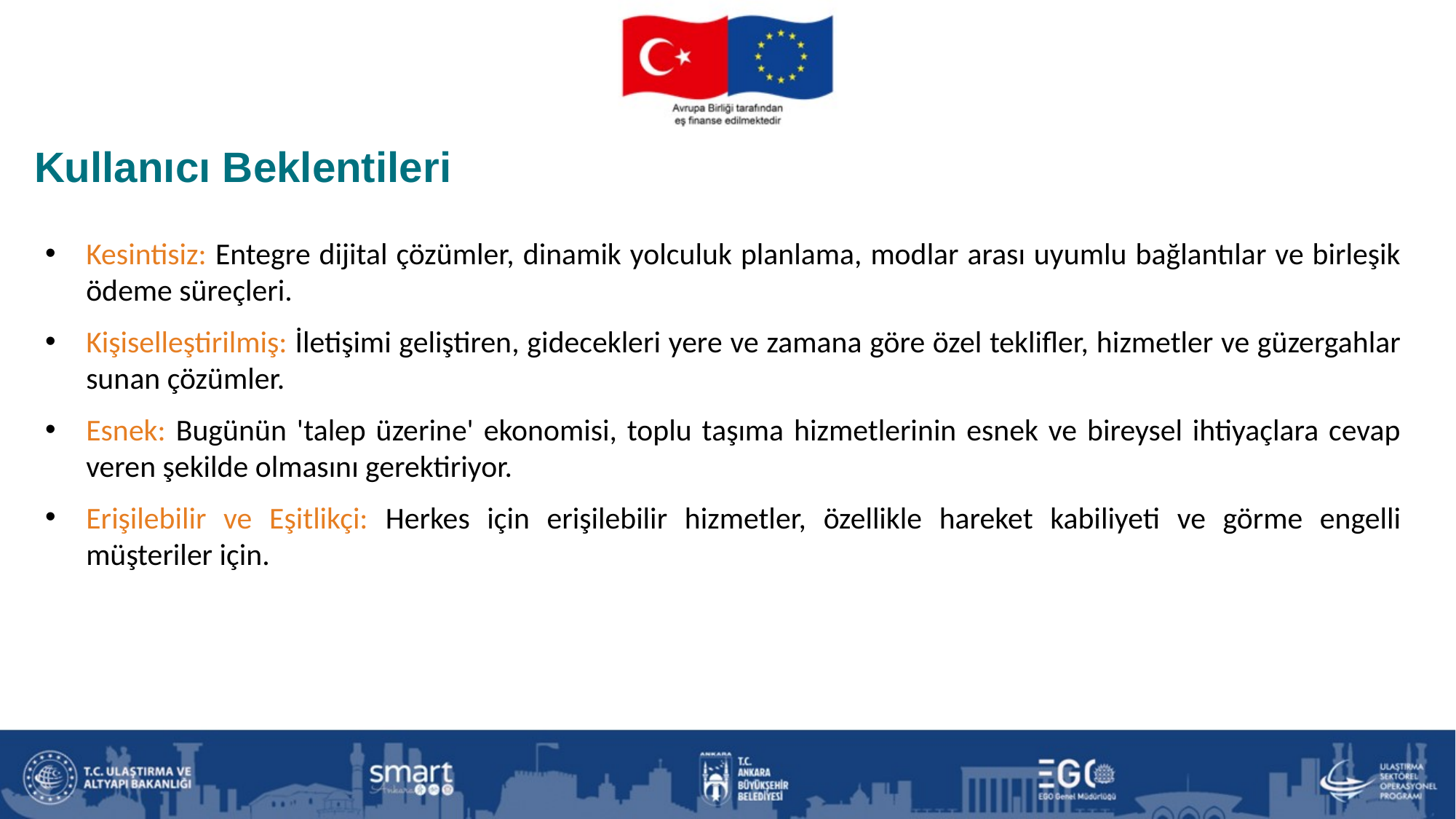

Kullanıcı Beklentileri

Kesintisiz: Entegre dijital çözümler, dinamik yolculuk planlama, modlar arası uyumlu bağlantılar ve birleşik ödeme süreçleri.
Kişiselleştirilmiş: İletişimi geliştiren, gidecekleri yere ve zamana göre özel teklifler, hizmetler ve güzergahlar sunan çözümler.
Esnek: Bugünün 'talep üzerine' ekonomisi, toplu taşıma hizmetlerinin esnek ve bireysel ihtiyaçlara cevap veren şekilde olmasını gerektiriyor.
Erişilebilir ve Eşitlikçi: Herkes için erişilebilir hizmetler, özellikle hareket kabiliyeti ve görme engelli müşteriler için.